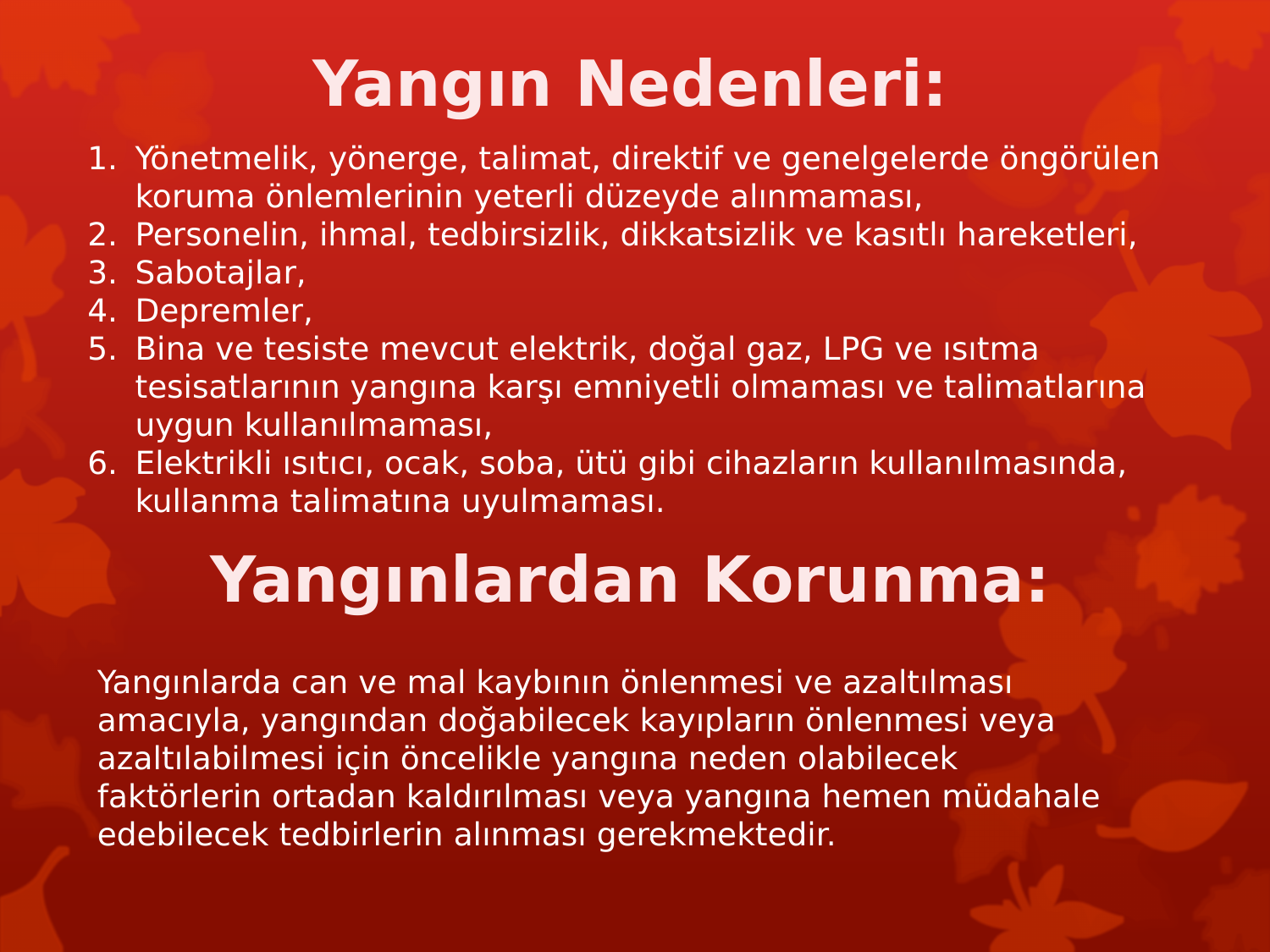

Yangın Nedenleri:
Yönetmelik, yönerge, talimat, direktif ve genelgelerde öngörülen koruma önlemlerinin yeterli düzeyde alınmaması,
Personelin, ihmal, tedbirsizlik, dikkatsizlik ve kasıtlı hareketleri,
Sabotajlar,
Depremler,
Bina ve tesiste mevcut elektrik, doğal gaz, LPG ve ısıtma tesisatlarının yangına karşı emniyetli olmaması ve talimatlarına uygun kullanılmaması,
Elektrikli ısıtıcı, ocak, soba, ütü gibi cihazların kullanılmasında, kullanma talimatına uyulmaması.
Yangınlardan Korunma:
Yangınlarda can ve mal kaybının önlenmesi ve azaltılması amacıyla, yangından doğabilecek kayıpların önlenmesi veya azaltılabilmesi için öncelikle yangına neden olabilecek faktörlerin ortadan kaldırılması veya yangına hemen müdahale edebilecek tedbirlerin alınması gerekmektedir.